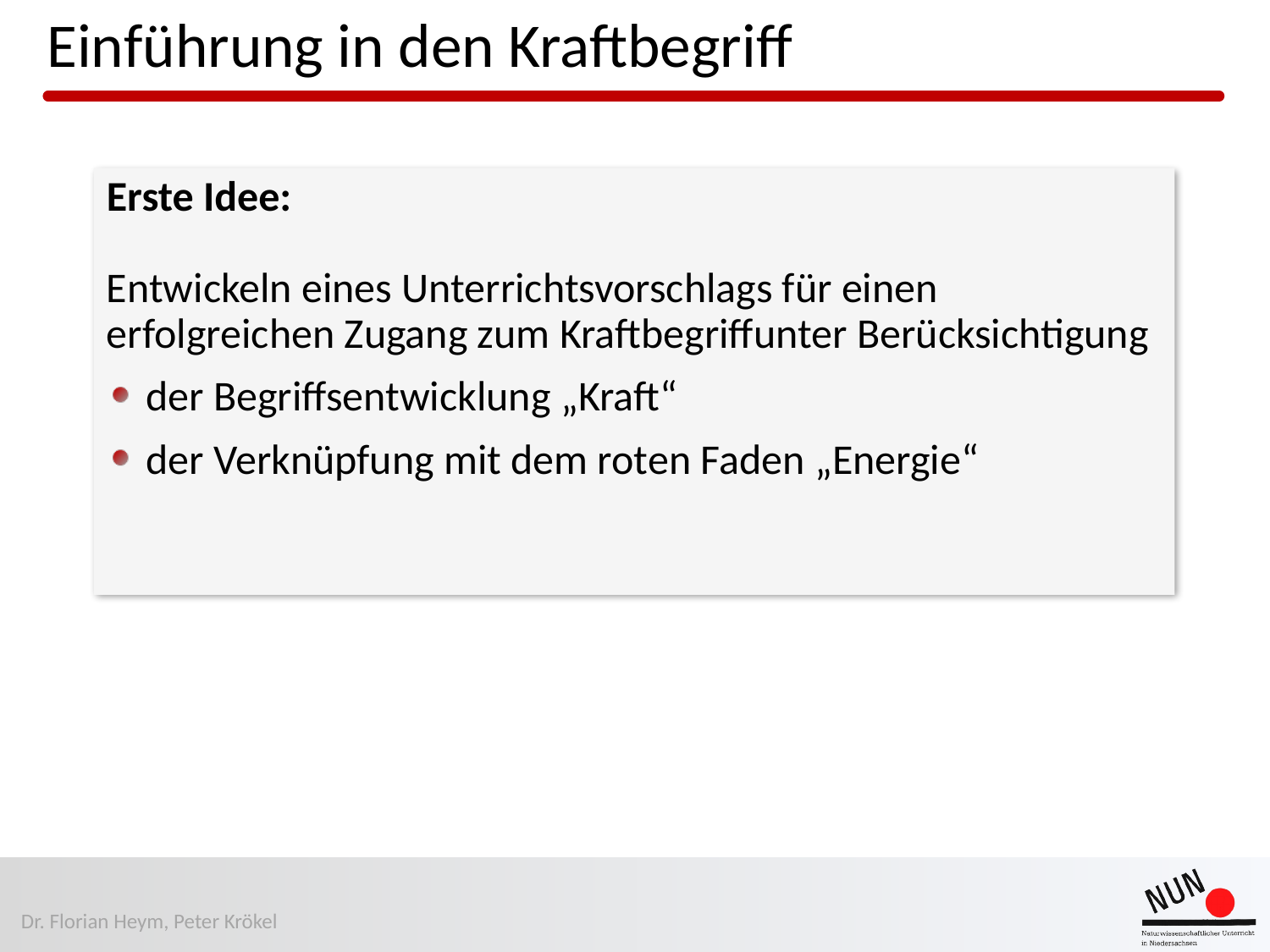

# Einführung in den Kraftbegriff
Erste Idee:
Entwickeln eines Unterrichtsvorschlags für einen erfolgreichen Zugang zum Kraftbegriffunter Berücksichtigung
 der Begriffsentwicklung „Kraft“
 der Verknüpfung mit dem roten Faden „Energie“